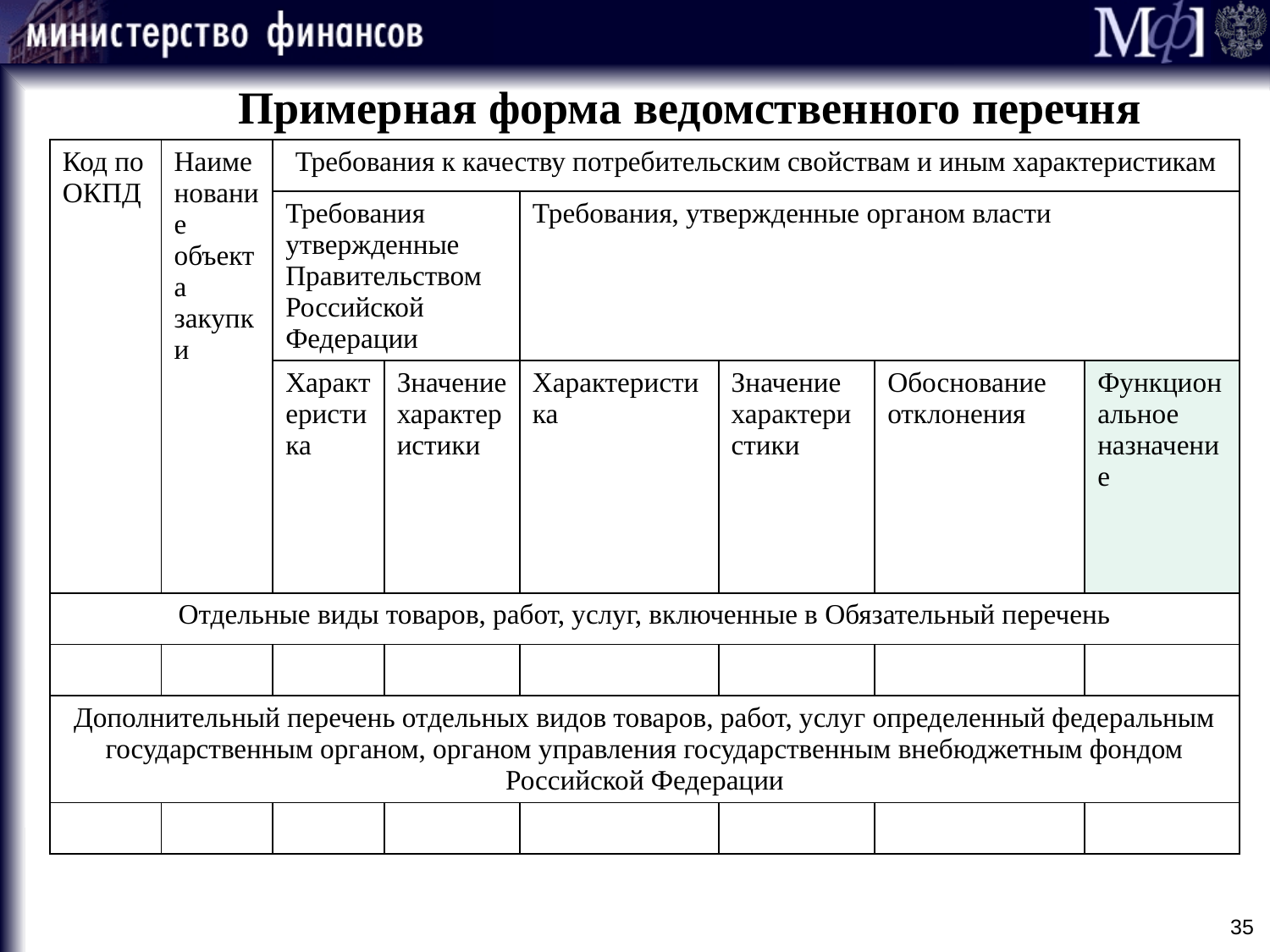

Примерная форма ведомственного перечня
| Код по ОКПД | Наименование объекта закупки | Требования к качеству потребительским свойствам и иным характеристикам |  |  |  |  |  |
| --- | --- | --- | --- | --- | --- | --- | --- |
|  |  | Требования утвержденные Правительством Российской Федерации |  | Требования, утвержденные органом власти |  |  |  |
|  |  | Характеристика | Значение характеристики | Характеристика | Значение характеристики | Обоснование отклонения | Функциональное назначение |
| Отдельные виды товаров, работ, услуг, включенные в Обязательный перечень |  |  |  |  |  |  |  |
|  |  |  |  |  |  |  |  |
| Дополнительный перечень отдельных видов товаров, работ, услуг определенный федеральным государственным органом, органом управления государственным внебюджетным фондом Российской Федерации |  |  |  |  |  |  |  |
|  |  |  |  |  |  |  |  |
35